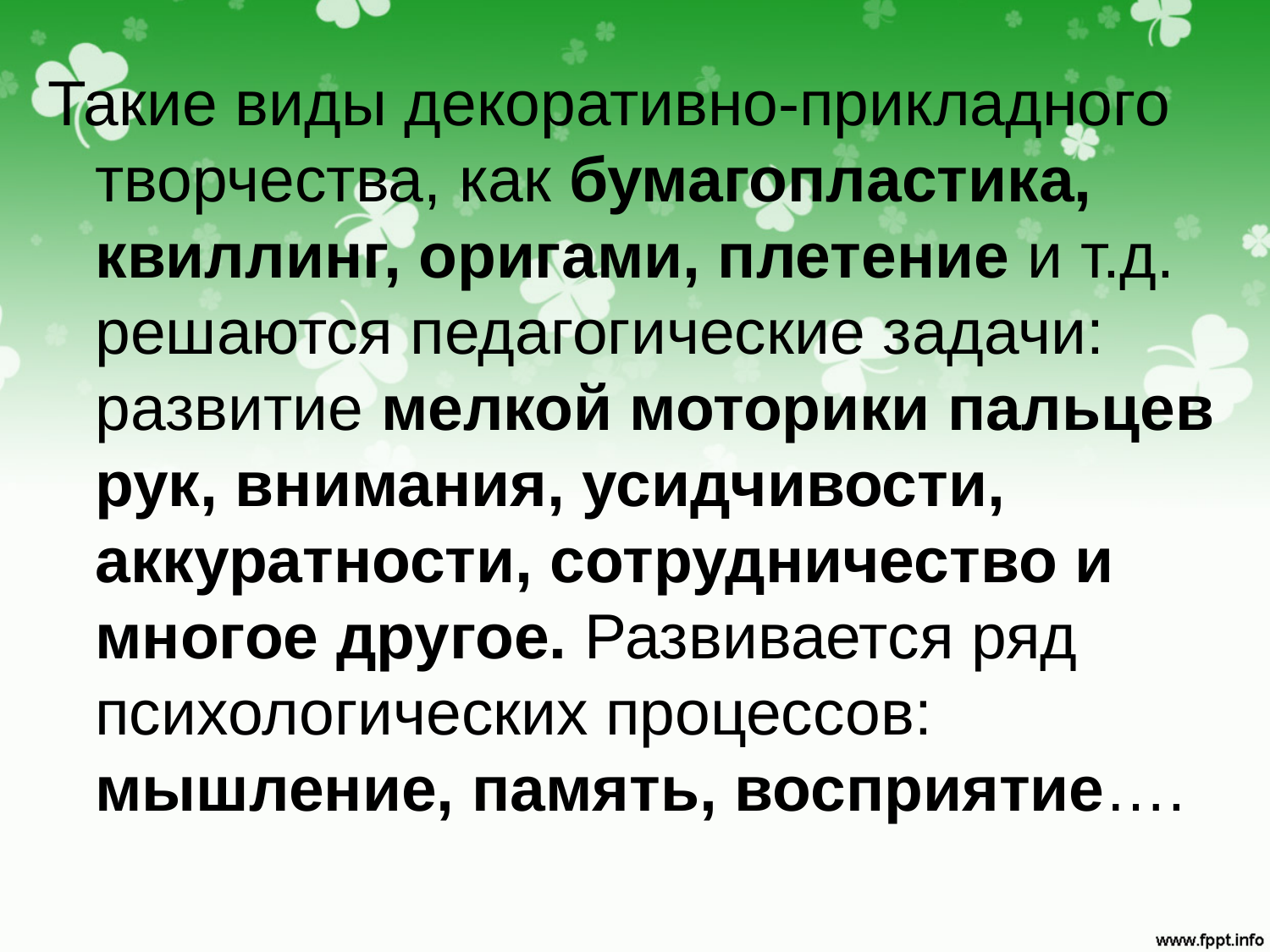

Такие виды декоративно-прикладного творчества, как бумагопластика, квиллинг, оригами, плетение и т.д. решаются педагогические задачи: развитие мелкой моторики пальцев рук, внимания, усидчивости, аккуратности, сотрудничество и многое другое. Развивается ряд психологических процессов: мышление, память, восприятие….